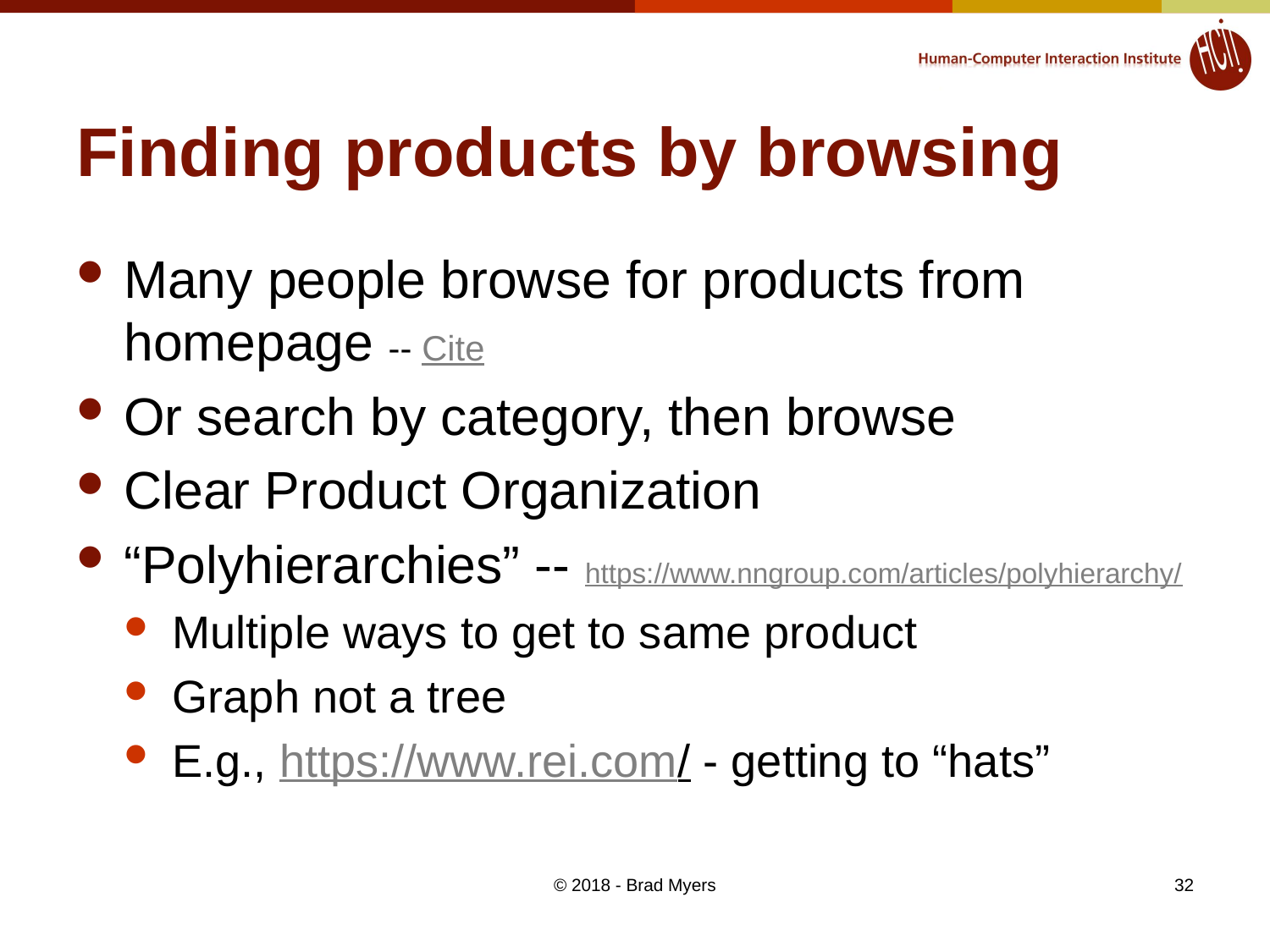

# Finding products by browsing
Many people browse for products from homepage -- Cite
Or search by category, then browse
Clear Product Organization
“Polyhierarchies” -- https://www.nngroup.com/articles/polyhierarchy/
Multiple ways to get to same product
Graph not a tree
E.g., https://www.rei.com/ - getting to “hats”

© 2018 - Brad Myers
32